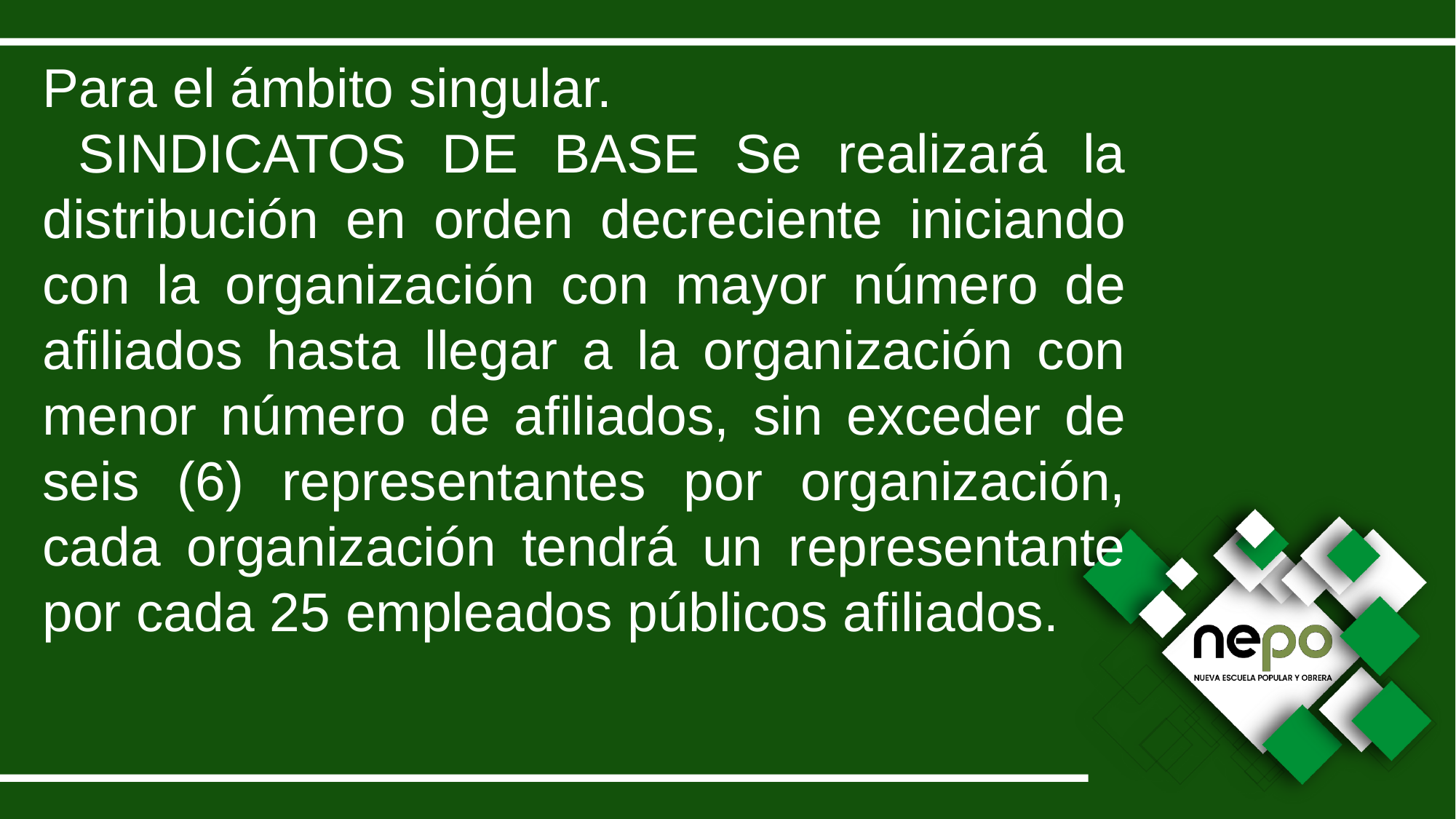

Para el ámbito singular.
 SINDICATOS DE BASE Se realizará la distribución en orden decreciente iniciando con la organización con mayor número de afiliados hasta llegar a la organización con menor número de afiliados, sin exceder de seis (6) representantes por organización, cada organización tendrá un representante por cada 25 empleados públicos afiliados.